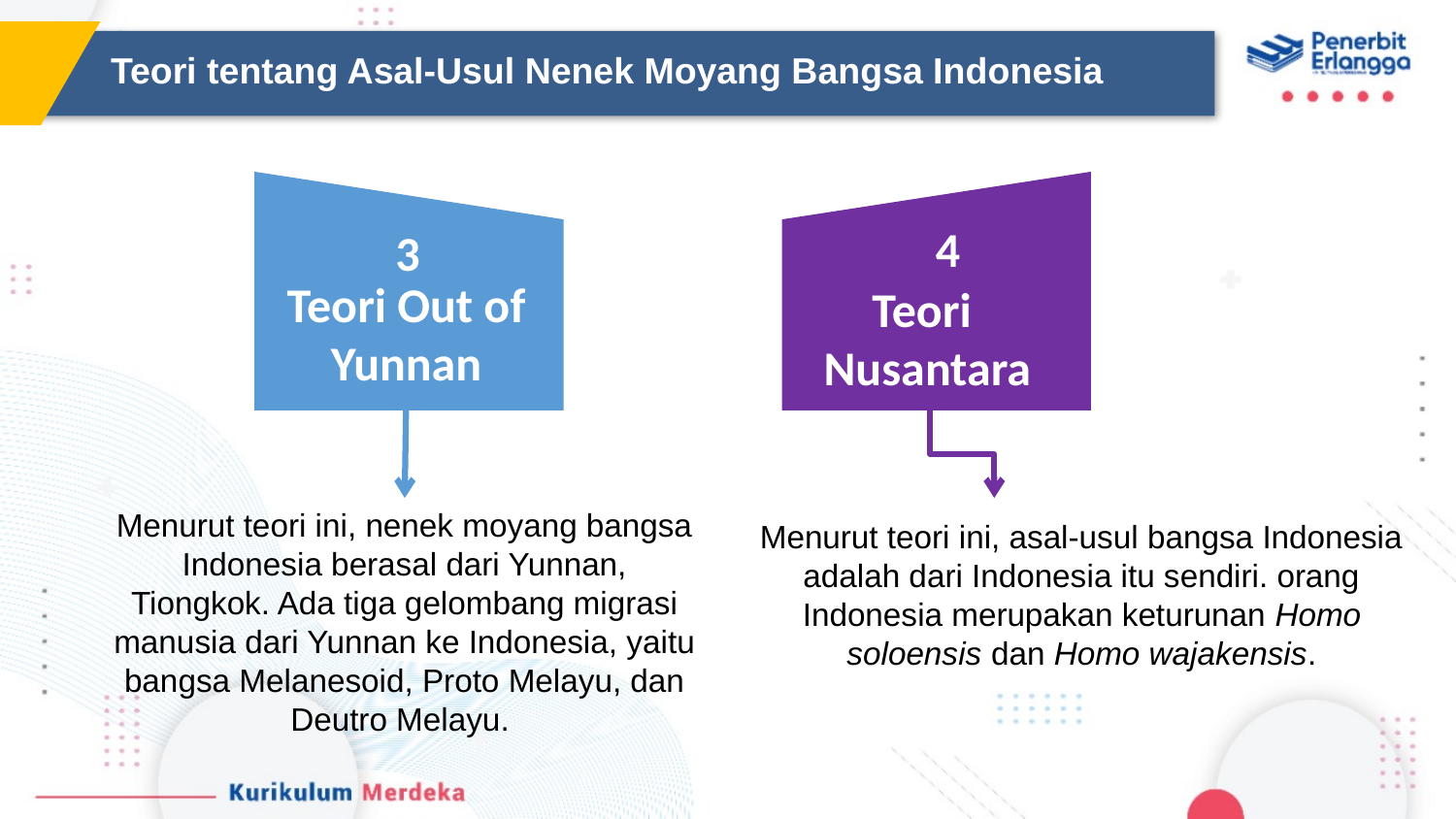

Teori tentang Asal-Usul Nenek Moyang Bangsa Indonesia

4
3
Teori Out of Yunnan
Teori  Nusantara
Menurut teori ini, nenek moyang bangsa Indonesia berasal dari Yunnan, Tiongkok. Ada tiga gelombang migrasi manusia dari Yunnan ke Indonesia, yaitu bangsa Melanesoid, Proto Melayu, dan Deutro Melayu.
Menurut teori ini, asal-usul bangsa Indonesia adalah dari Indonesia itu sendiri. orang Indonesia merupakan keturunan Homo soloensis dan Homo wajakensis.